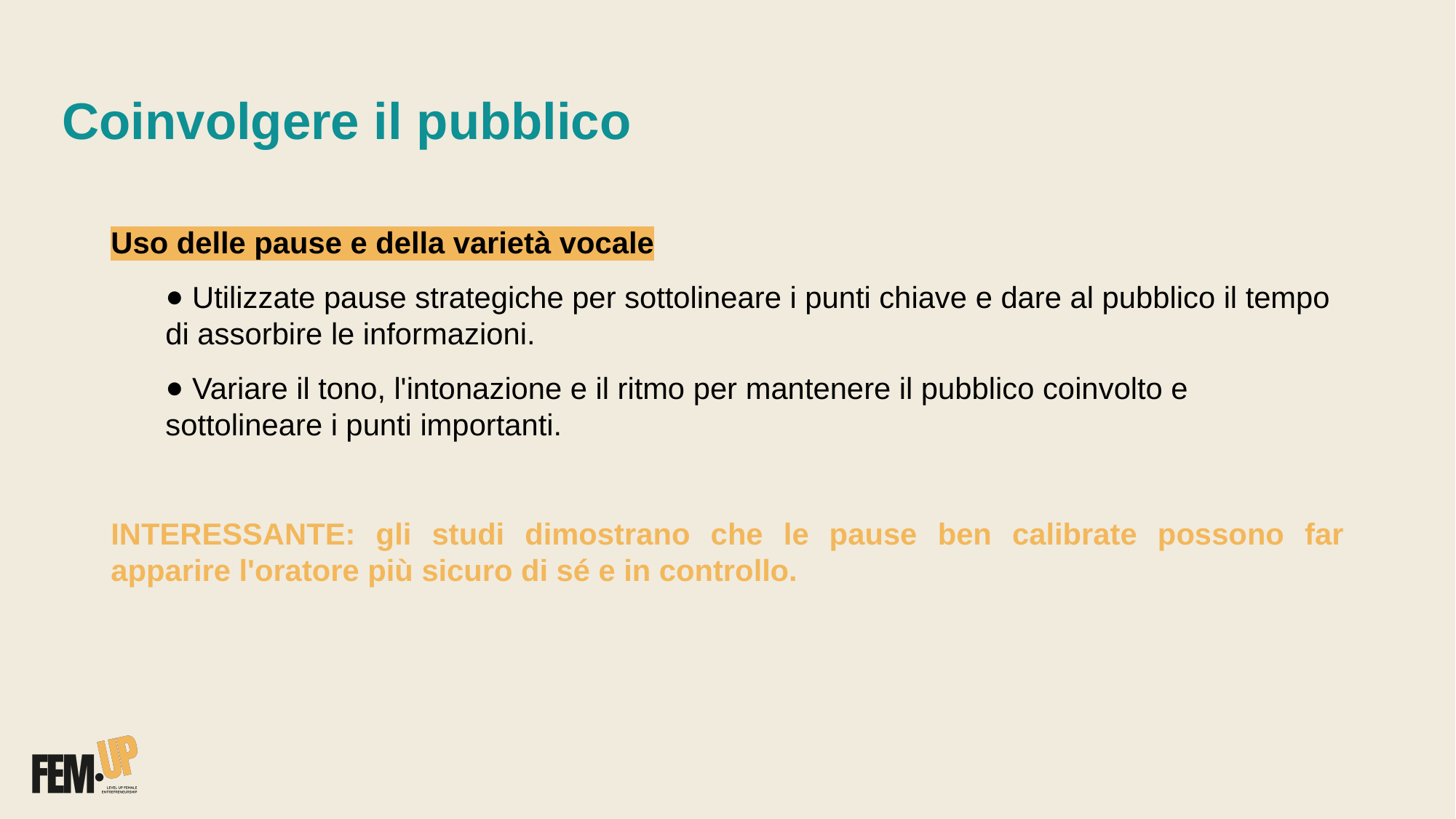

# Coinvolgere il pubblico
Uso delle pause e della varietà vocale
 Utilizzate pause strategiche per sottolineare i punti chiave e dare al pubblico il tempo di assorbire le informazioni.
 Variare il tono, l'intonazione e il ritmo per mantenere il pubblico coinvolto e sottolineare i punti importanti.

INTERESSANTE: gli studi dimostrano che le pause ben calibrate possono far apparire l'oratore più sicuro di sé e in controllo.